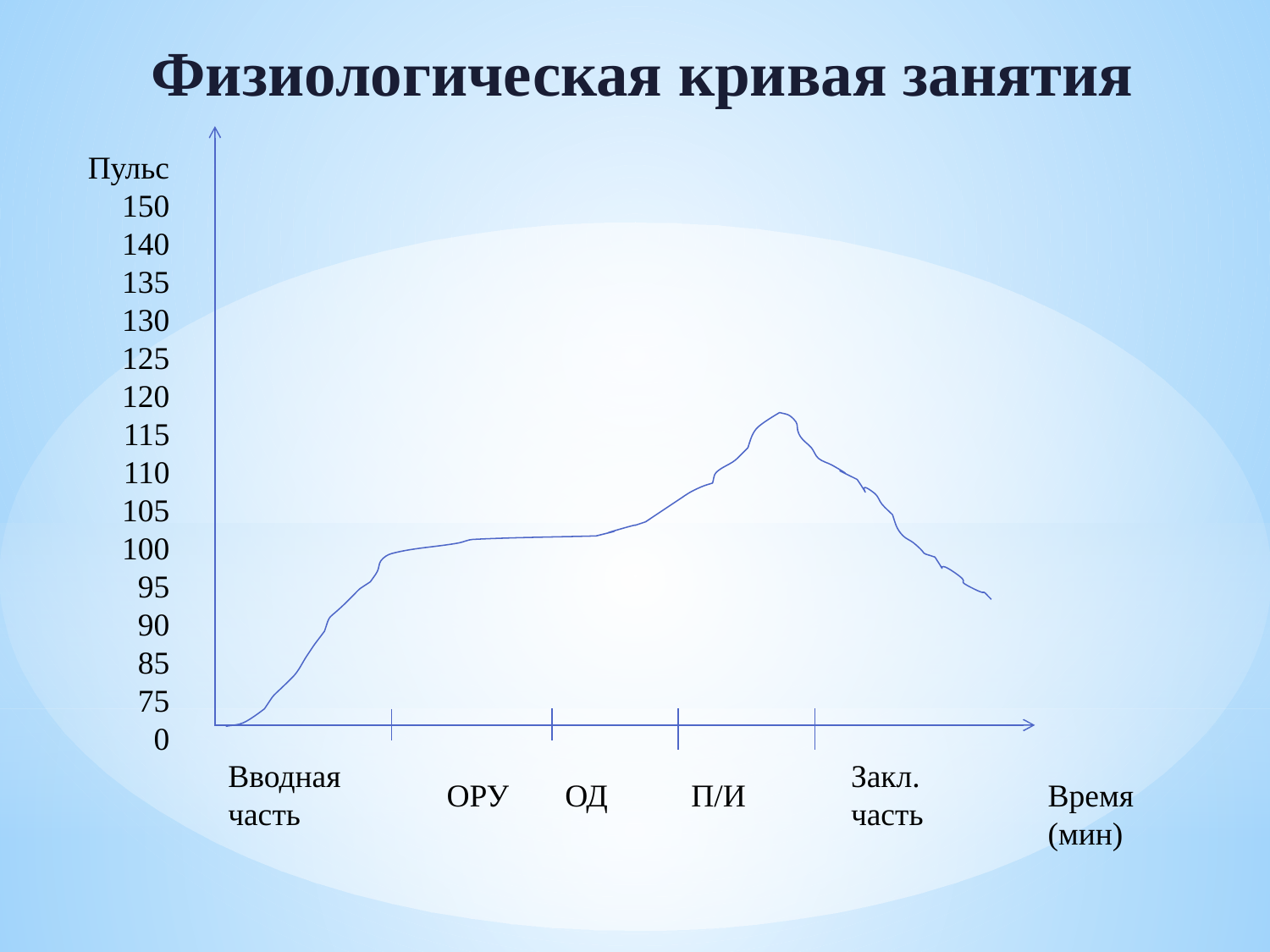

Физиологическая кривая занятия
Пульс
150
140
135
130
125
120
115
110
105
100
95
90
85
75
0

Вводная
часть
Закл.
часть
ОРУ
ОД
П/И
Время
(мин)